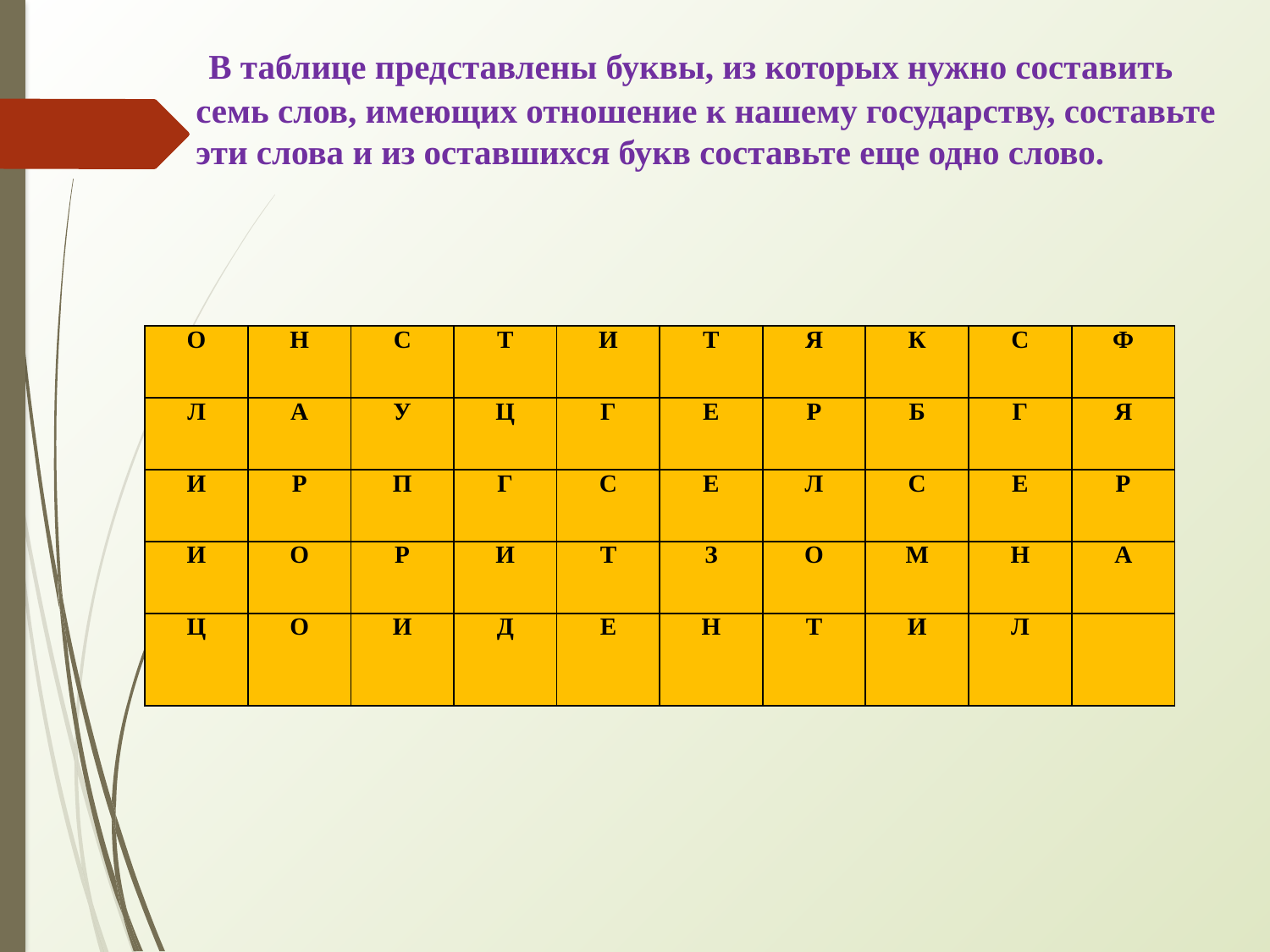

# В таблице представлены буквы, из которых нужно составить семь слов, имеющих отношение к нашему государству, составьте эти слова и из оставшихся букв составьте еще одно слово.
| О | Н | С | Т | И | Т | Я | К | С | Ф |
| --- | --- | --- | --- | --- | --- | --- | --- | --- | --- |
| Л | А | У | Ц | Г | Е | Р | Б | Г | Я |
| И | Р | П | Г | С | Е | Л | С | Е | Р |
| И | О | Р | И | Т | З | О | М | Н | А |
| Ц | О | И | Д | Е | Н | Т | И | Л |  |